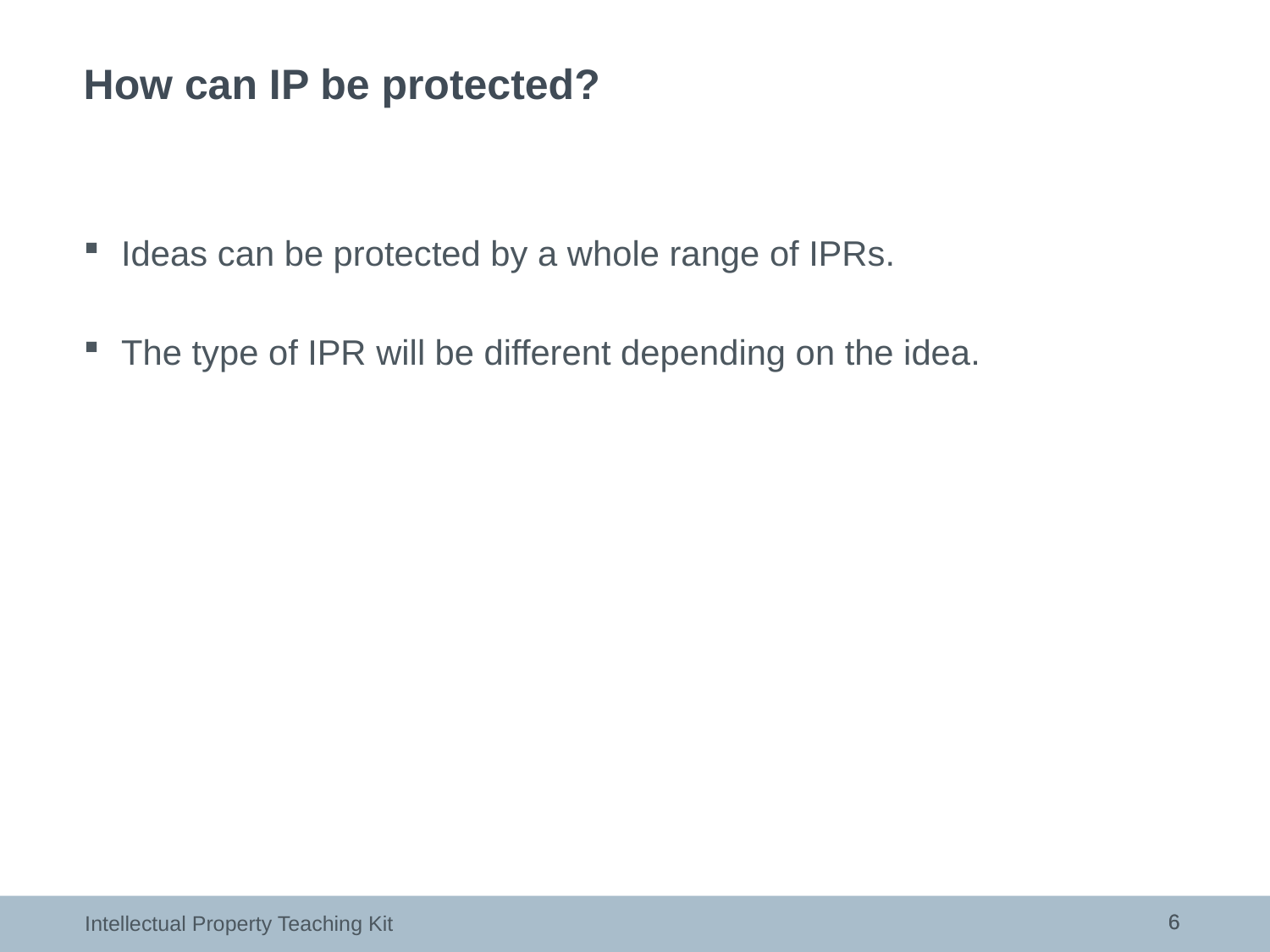

# How can IP be protected?
Ideas can be protected by a whole range of IPRs.

The type of IPR will be different depending on the idea.

6
6
Intellectual Property Teaching Kit